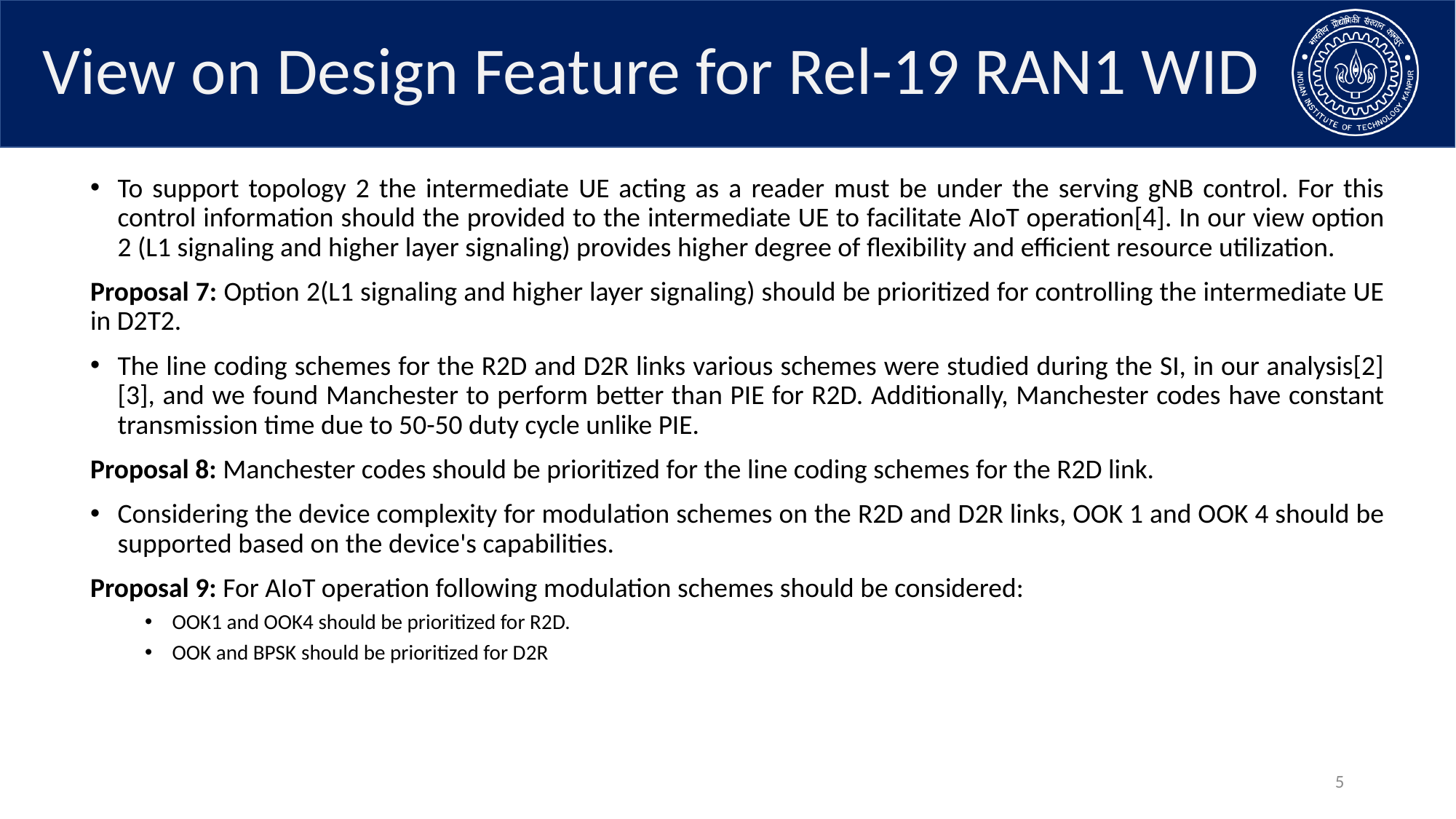

# View on Design Feature for Rel-19 RAN1 WID
To support topology 2 the intermediate UE acting as a reader must be under the serving gNB control. For this control information should the provided to the intermediate UE to facilitate AIoT operation[4]. In our view option 2 (L1 signaling and higher layer signaling) provides higher degree of flexibility and efficient resource utilization.
Proposal 7: Option 2(L1 signaling and higher layer signaling) should be prioritized for controlling the intermediate UE in D2T2.
The line coding schemes for the R2D and D2R links various schemes were studied during the SI, in our analysis[2][3], and we found Manchester to perform better than PIE for R2D. Additionally, Manchester codes have constant transmission time due to 50-50 duty cycle unlike PIE.
Proposal 8: Manchester codes should be prioritized for the line coding schemes for the R2D link.
Considering the device complexity for modulation schemes on the R2D and D2R links, OOK 1 and OOK 4 should be supported based on the device's capabilities.
Proposal 9: For AIoT operation following modulation schemes should be considered:
OOK1 and OOK4 should be prioritized for R2D.
OOK and BPSK should be prioritized for D2R

5